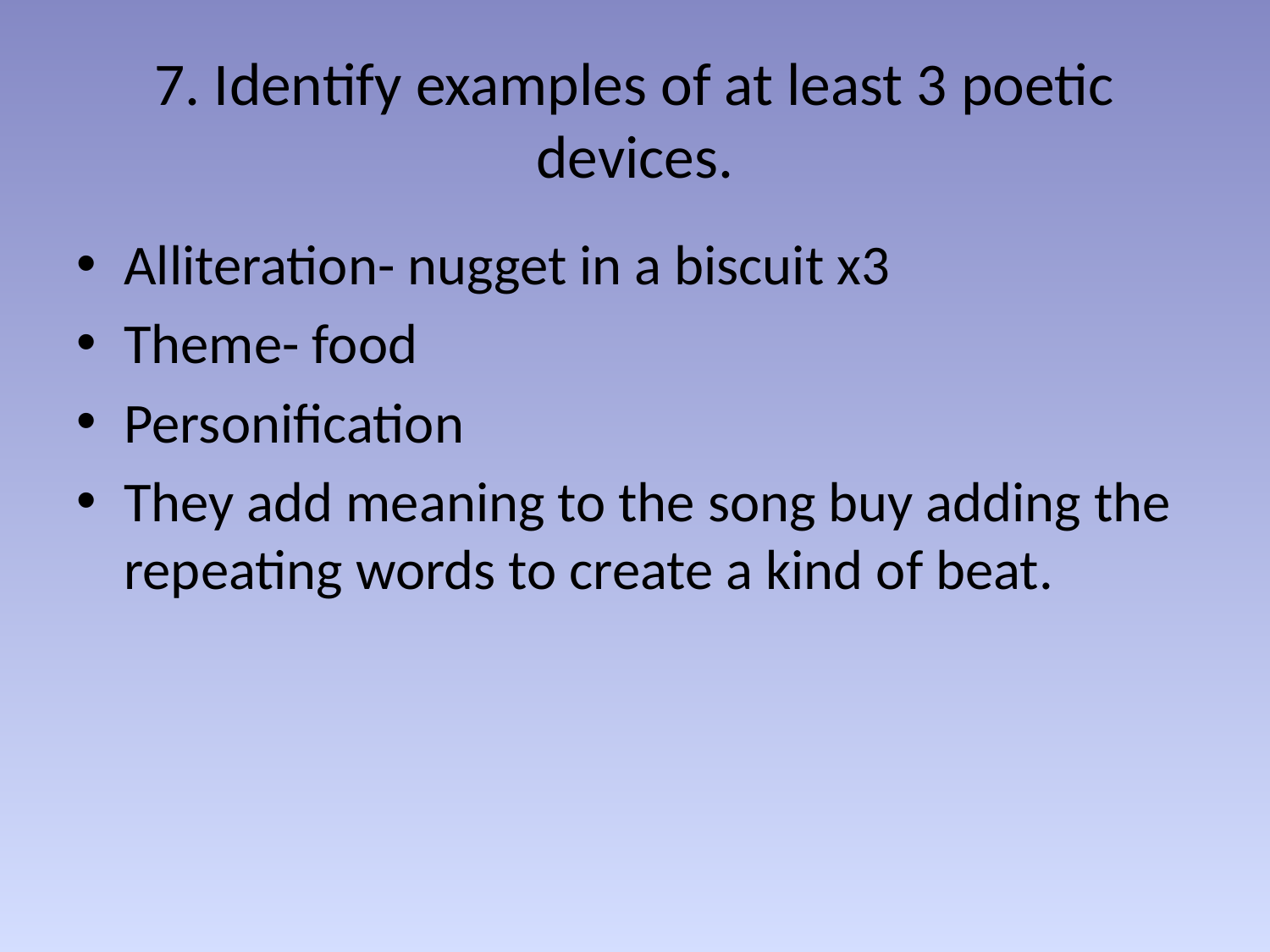

# 7. Identify examples of at least 3 poetic devices.
Alliteration- nugget in a biscuit x3
Theme- food
Personification
They add meaning to the song buy adding the repeating words to create a kind of beat.